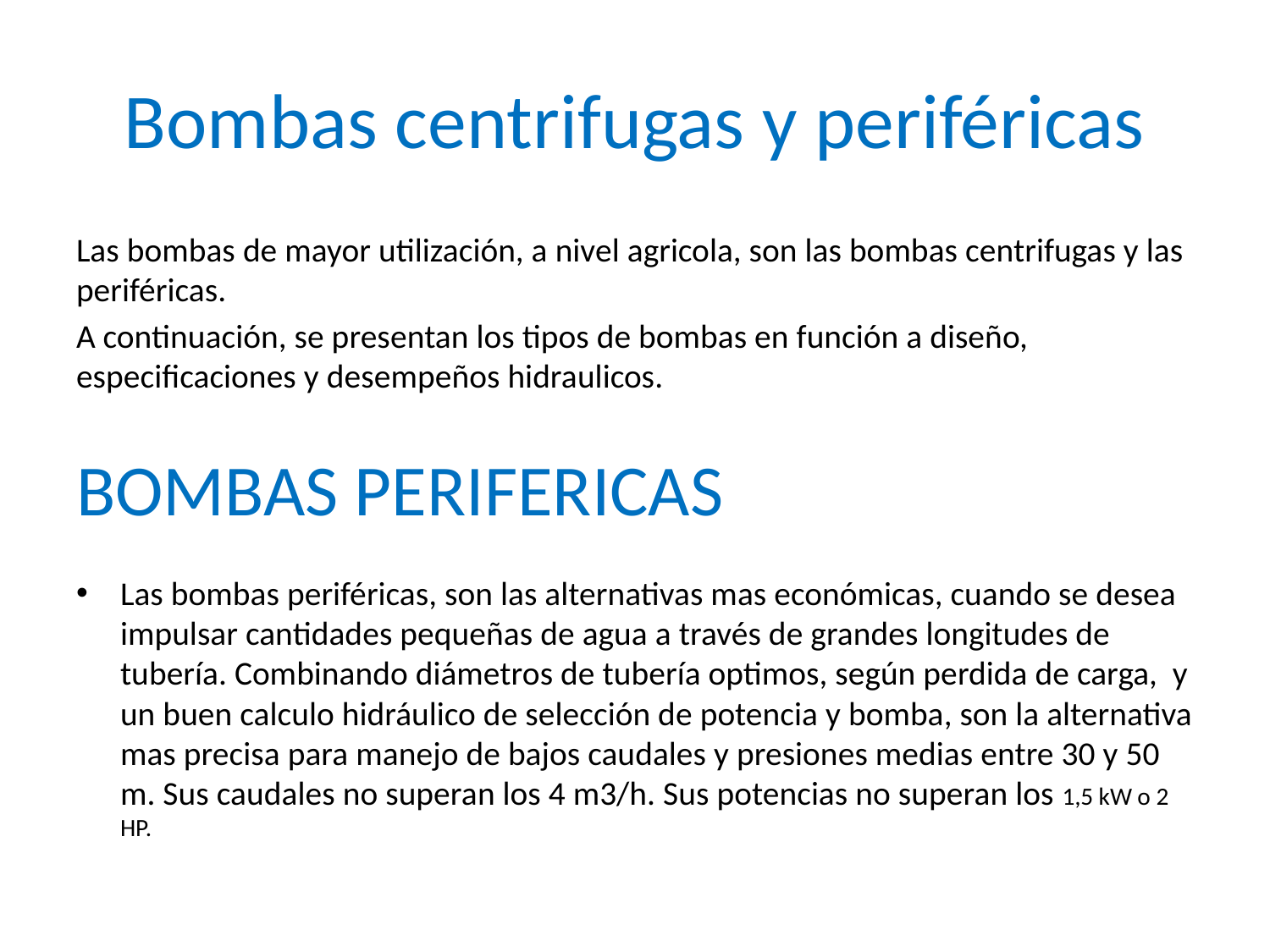

# Bombas centrifugas y periféricas
Las bombas de mayor utilización, a nivel agricola, son las bombas centrifugas y las periféricas.
A continuación, se presentan los tipos de bombas en función a diseño, especificaciones y desempeños hidraulicos.

BOMBAS PERIFERICAS

Las bombas periféricas, son las alternativas mas económicas, cuando se desea impulsar cantidades pequeñas de agua a través de grandes longitudes de tubería. Combinando diámetros de tubería optimos, según perdida de carga,  y un buen calculo hidráulico de selección de potencia y bomba, son la alternativa mas precisa para manejo de bajos caudales y presiones medias entre 30 y 50 m. Sus caudales no superan los 4 m3/h. Sus potencias no superan los 1,5 kW o 2 HP.